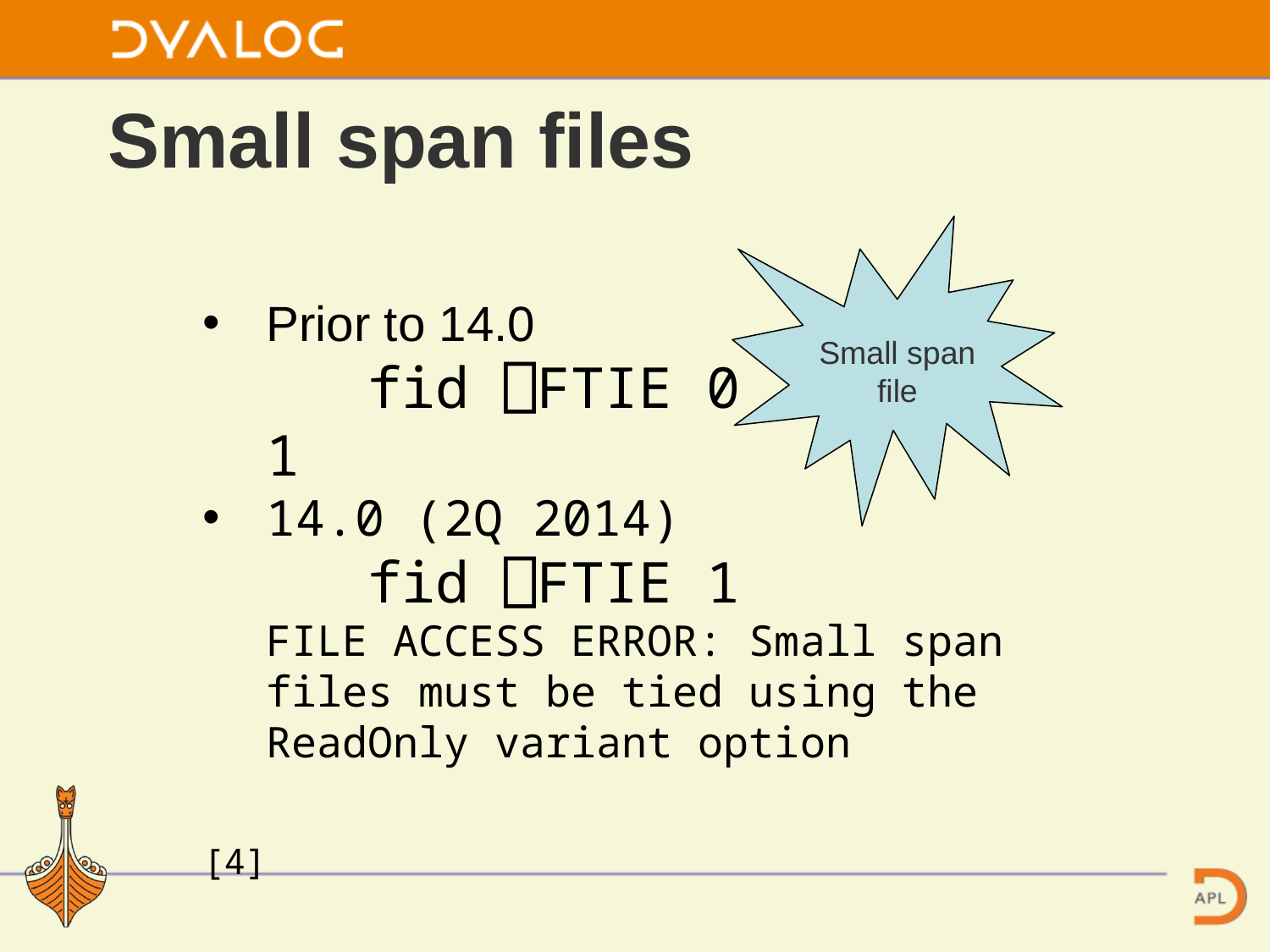

# Small span files

Prior to 14.0
   fid ⎕FTIE 0
1
14.0 (2Q 2014)
   fid ⎕FTIE 1
FILE ACCESS ERROR: Small span files must be tied using the ReadOnly variant option

[4]

Small span file